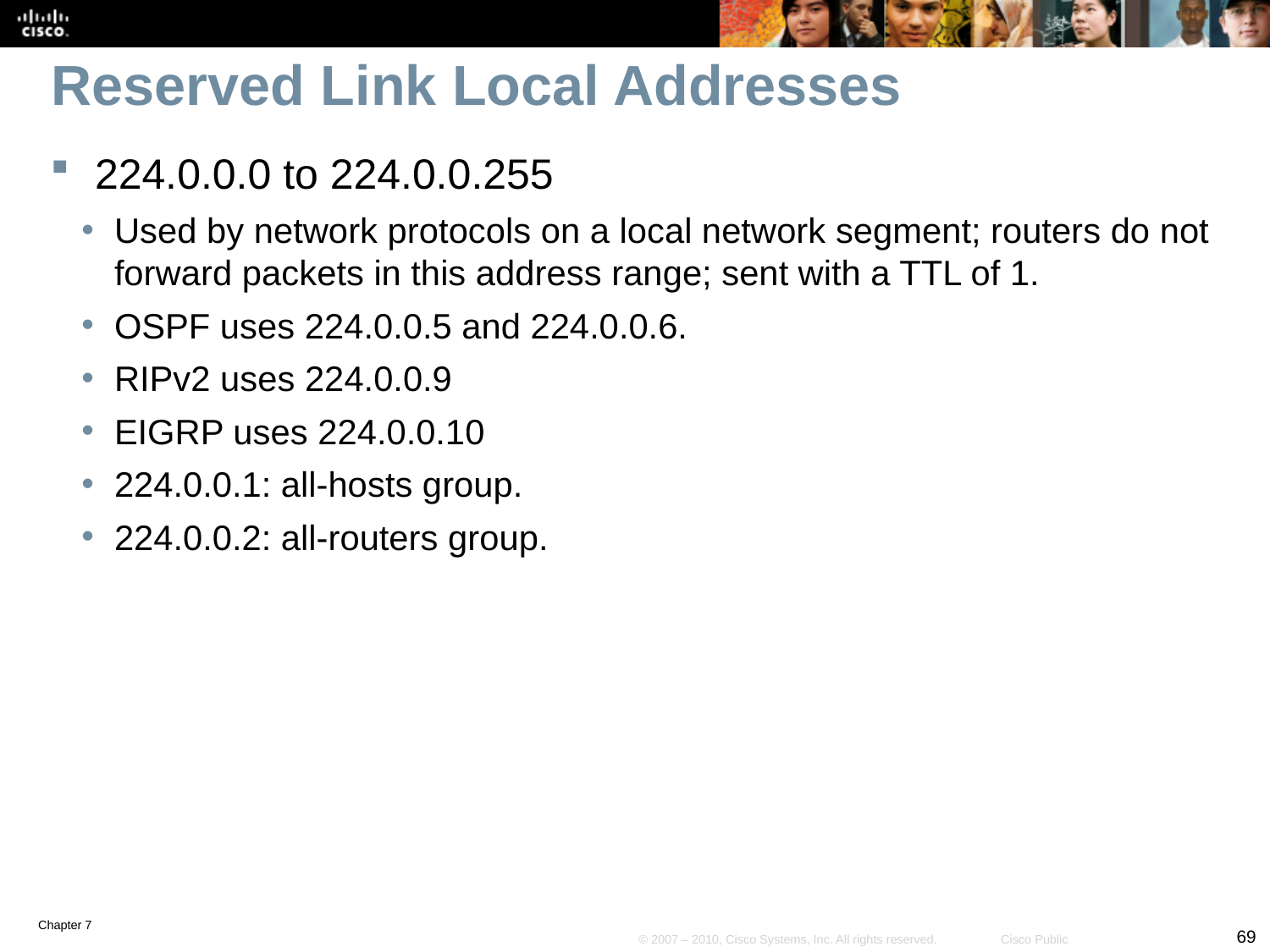

# Reserved Link Local Addresses
 224.0.0.0 to 224.0.0.255
Used by network protocols on a local network segment; routers do not forward packets in this address range; sent with a TTL of 1.
OSPF uses 224.0.0.5 and 224.0.0.6.
RIPv2 uses 224.0.0.9
EIGRP uses 224.0.0.10
224.0.0.1: all-hosts group.
224.0.0.2: all-routers group.